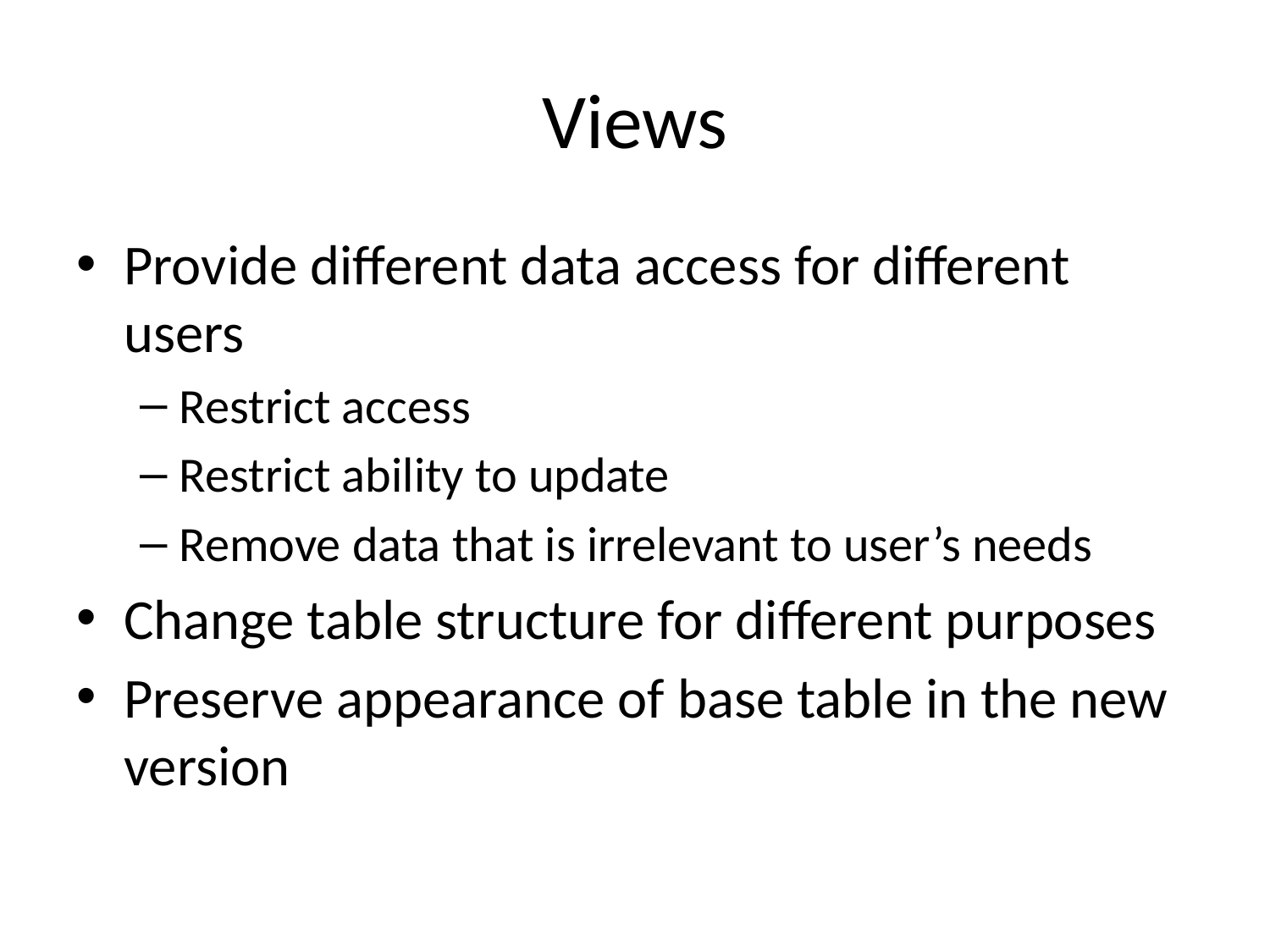

# Views
Provide different data access for different users
Restrict access
Restrict ability to update
Remove data that is irrelevant to user’s needs
Change table structure for different purposes
Preserve appearance of base table in the new version